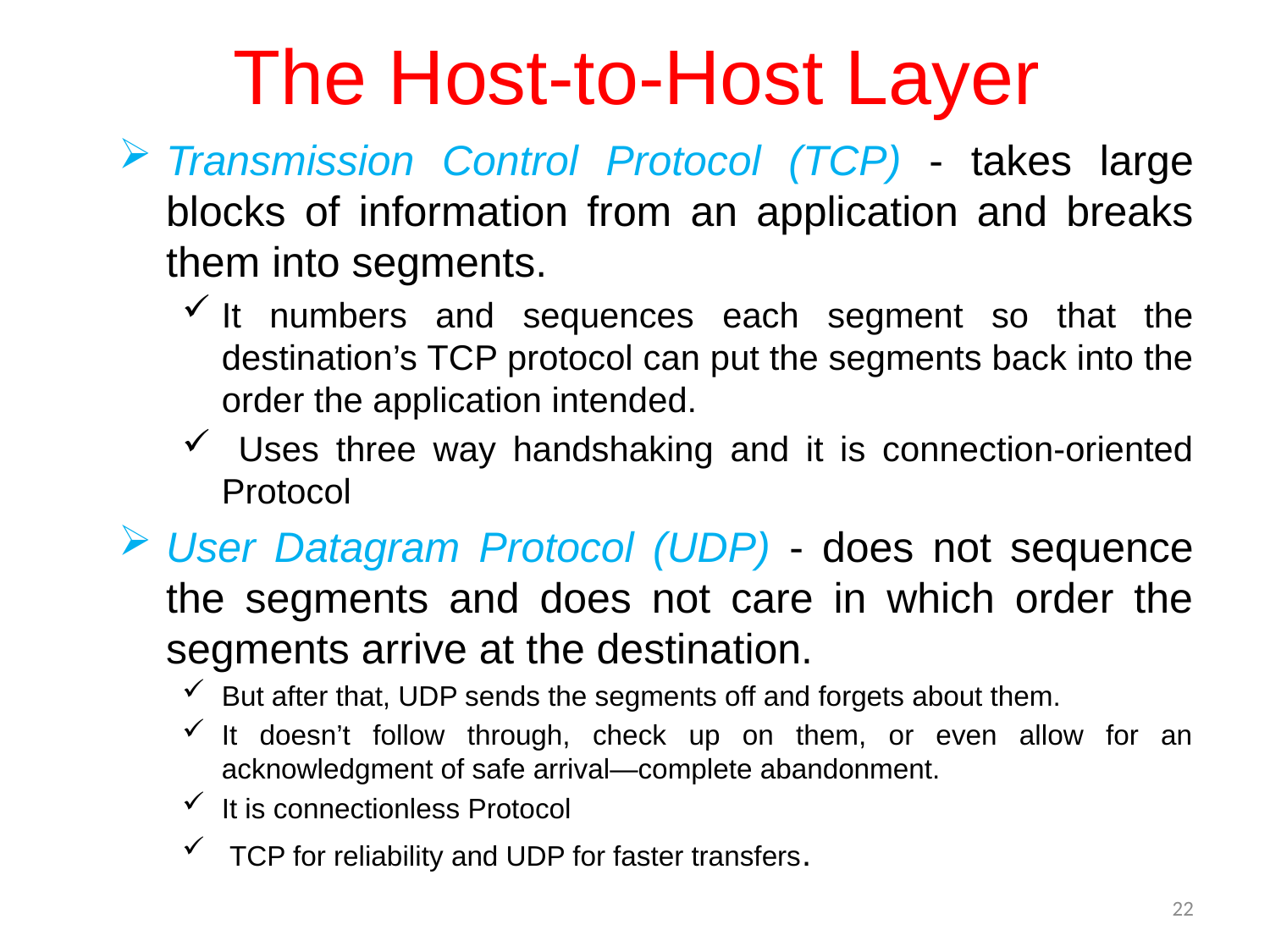

# The Host-to-Host Layer
Transmission Control Protocol (TCP) - takes large blocks of information from an application and breaks them into segments.
It numbers and sequences each segment so that the destination’s TCP protocol can put the segments back into the order the application intended.
 Uses three way handshaking and it is connection-oriented Protocol
User Datagram Protocol (UDP) - does not sequence the segments and does not care in which order the segments arrive at the destination.
But after that, UDP sends the segments off and forgets about them.
It doesn’t follow through, check up on them, or even allow for an acknowledgment of safe arrival—complete abandonment.
It is connectionless Protocol
 TCP for reliability and UDP for faster transfers.
22